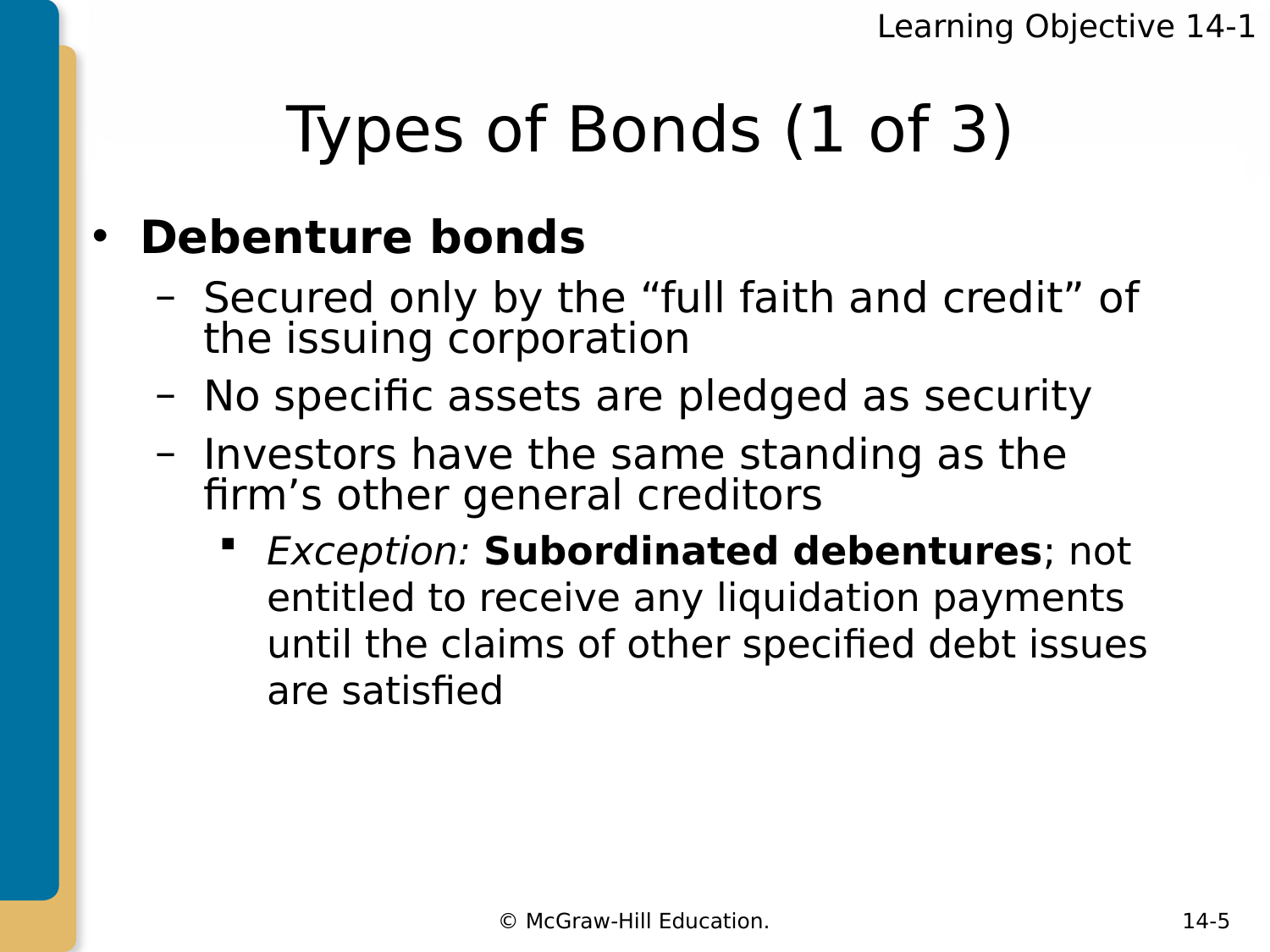

Learning Objective 14-1
# Types of Bonds (1 of 3)
Debenture bonds
Secured only by the “full faith and credit” of the issuing corporation
No specific assets are pledged as security
Investors have the same standing as the firm’s other general creditors
Exception: Subordinated debentures; not entitled to receive any liquidation payments until the claims of other specified debt issues are satisfied